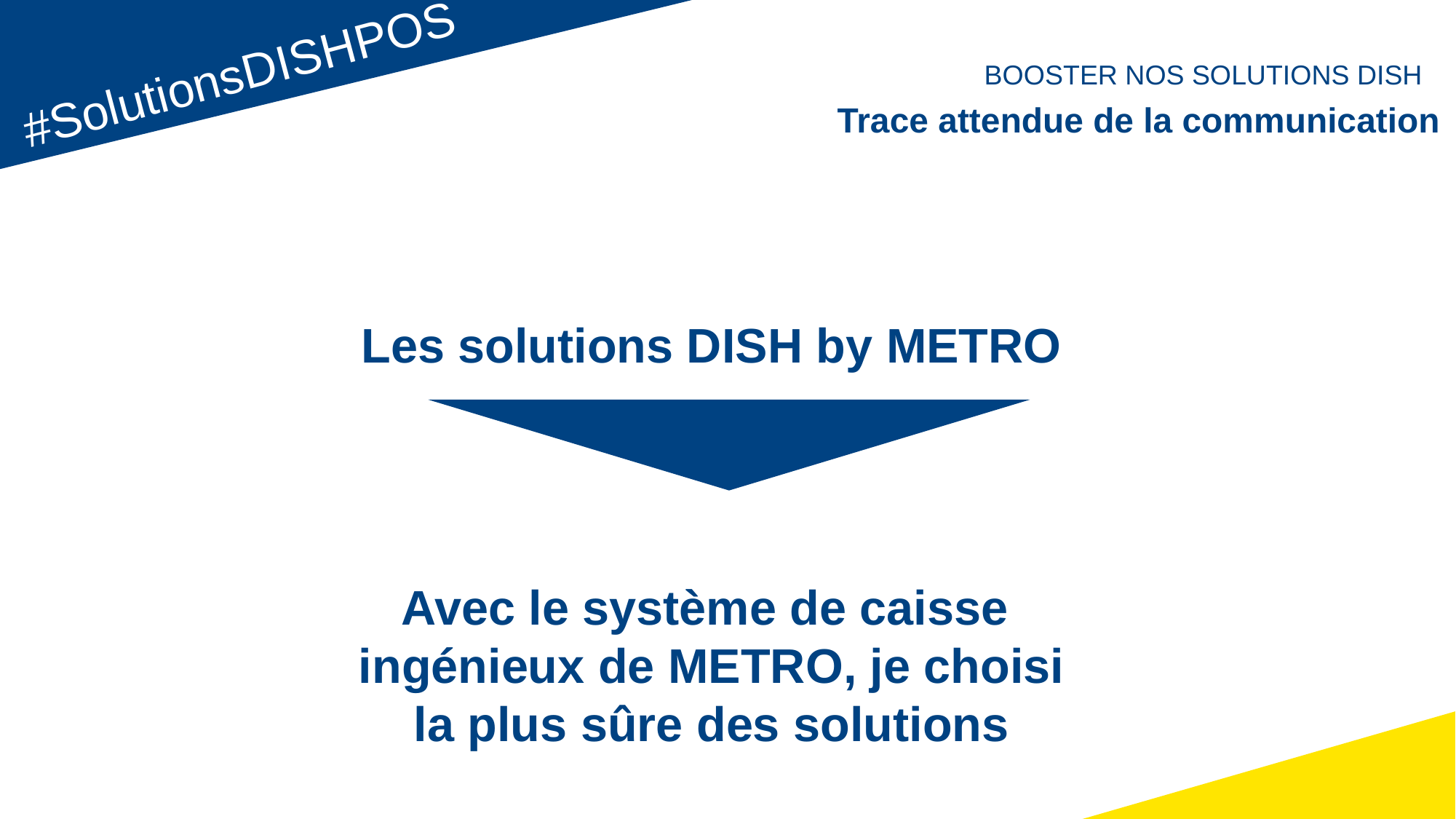

BOOSTER NOS SOLUTIONS DISH
#2022
#SolutionsDISHPOS
#MarquesMETRO

Trace attendue de la communication

Les solutions DISH by METRO

Avec le système de caisse
ingénieux de METRO, je choisi la plus sûre des solutions